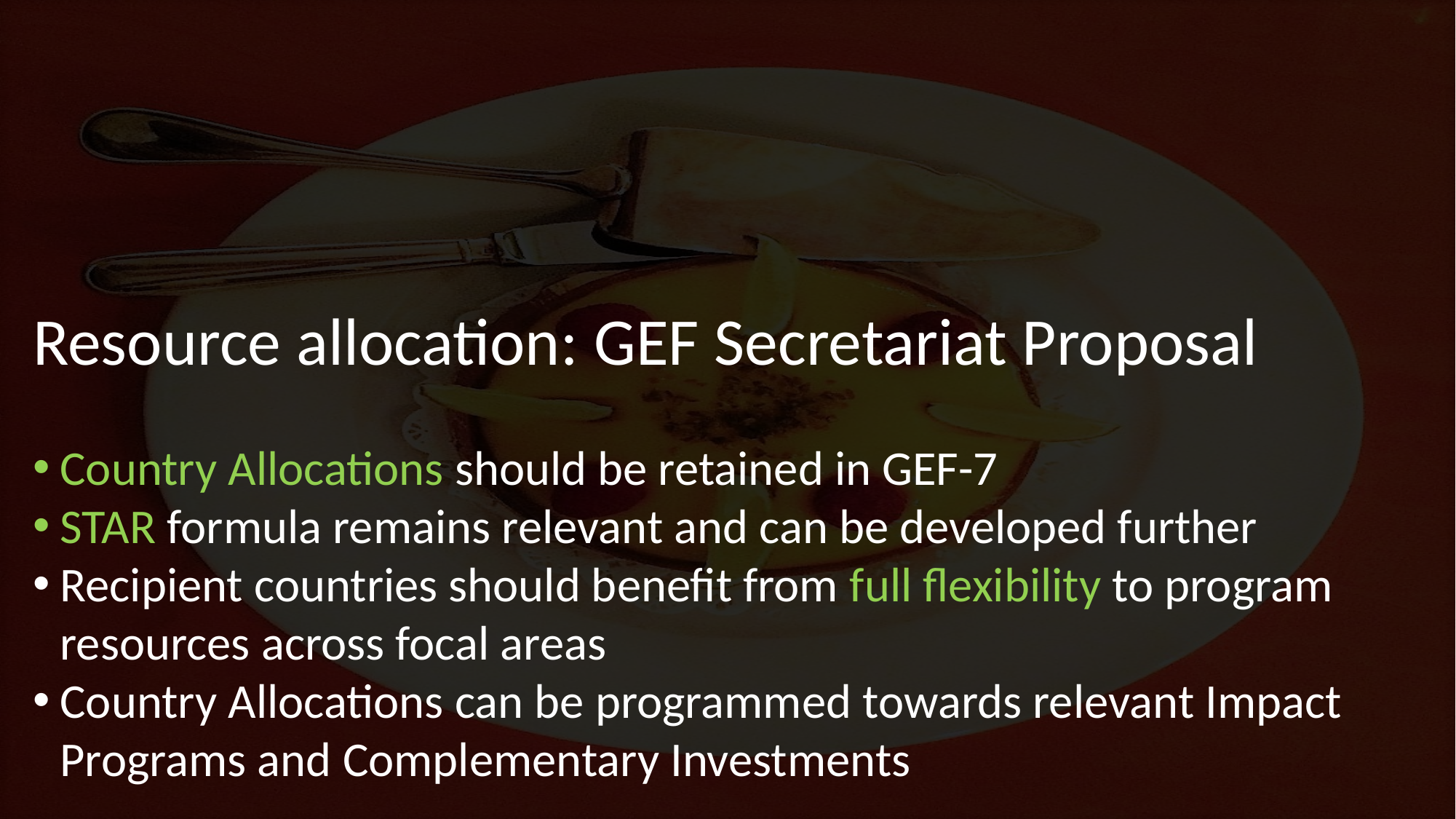

Resource allocation: GEF Secretariat Proposal

Country Allocations should be retained in GEF-7
STAR formula remains relevant and can be developed further
Recipient countries should benefit from full flexibility to program resources across focal areas
Country Allocations can be programmed towards relevant Impact Programs and Complementary Investments